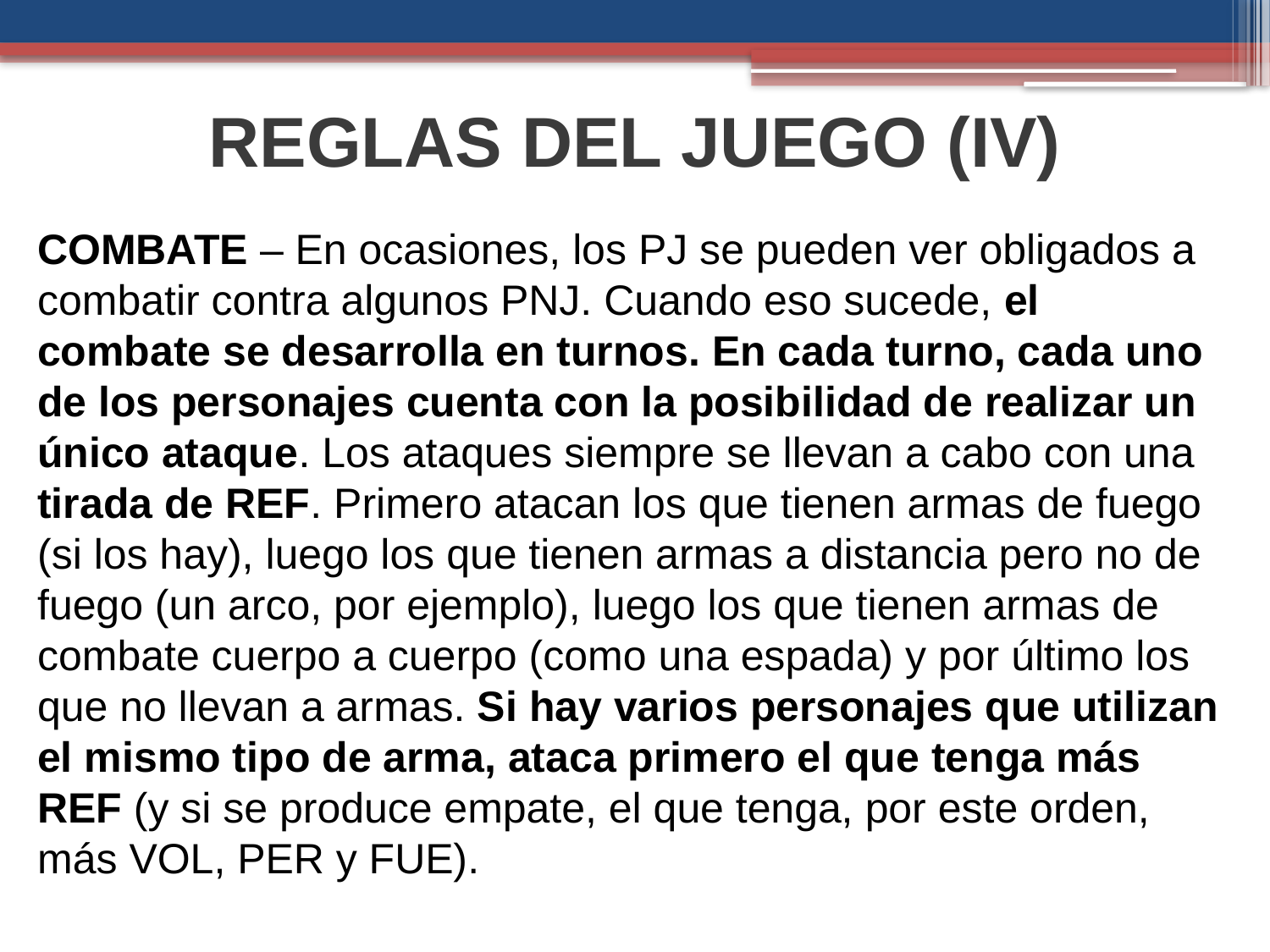

REGLAS DEL JUEGO (IV)
COMBATE – En ocasiones, los PJ se pueden ver obligados a combatir contra algunos PNJ. Cuando eso sucede, el combate se desarrolla en turnos. En cada turno, cada uno de los personajes cuenta con la posibilidad de realizar un único ataque. Los ataques siempre se llevan a cabo con una tirada de REF. Primero atacan los que tienen armas de fuego (si los hay), luego los que tienen armas a distancia pero no de fuego (un arco, por ejemplo), luego los que tienen armas de combate cuerpo a cuerpo (como una espada) y por último los que no llevan a armas. Si hay varios personajes que utilizan el mismo tipo de arma, ataca primero el que tenga más REF (y si se produce empate, el que tenga, por este orden, más VOL, PER y FUE).